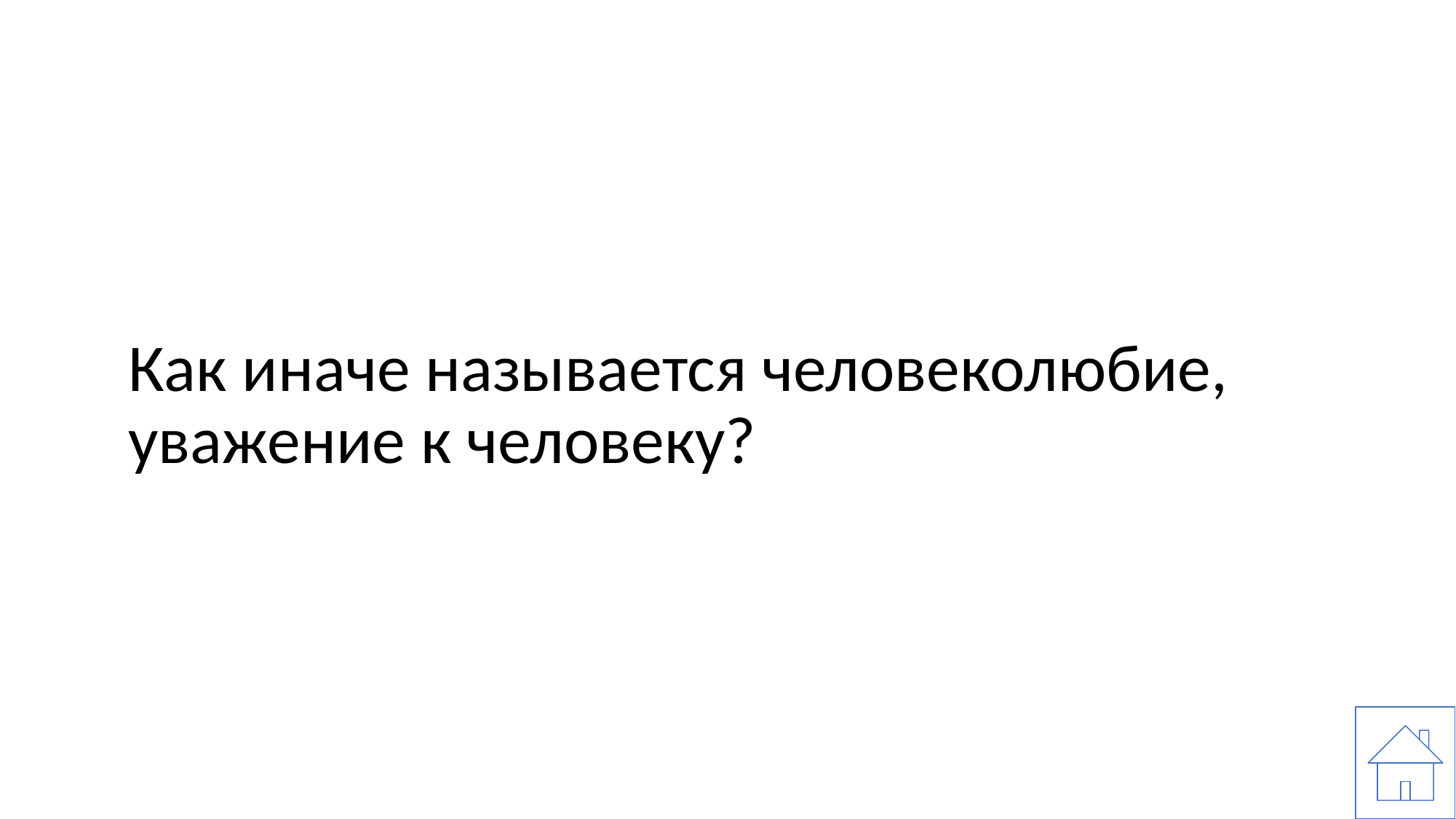

# Как иначе называется человеколюбие, уважение к человеку?